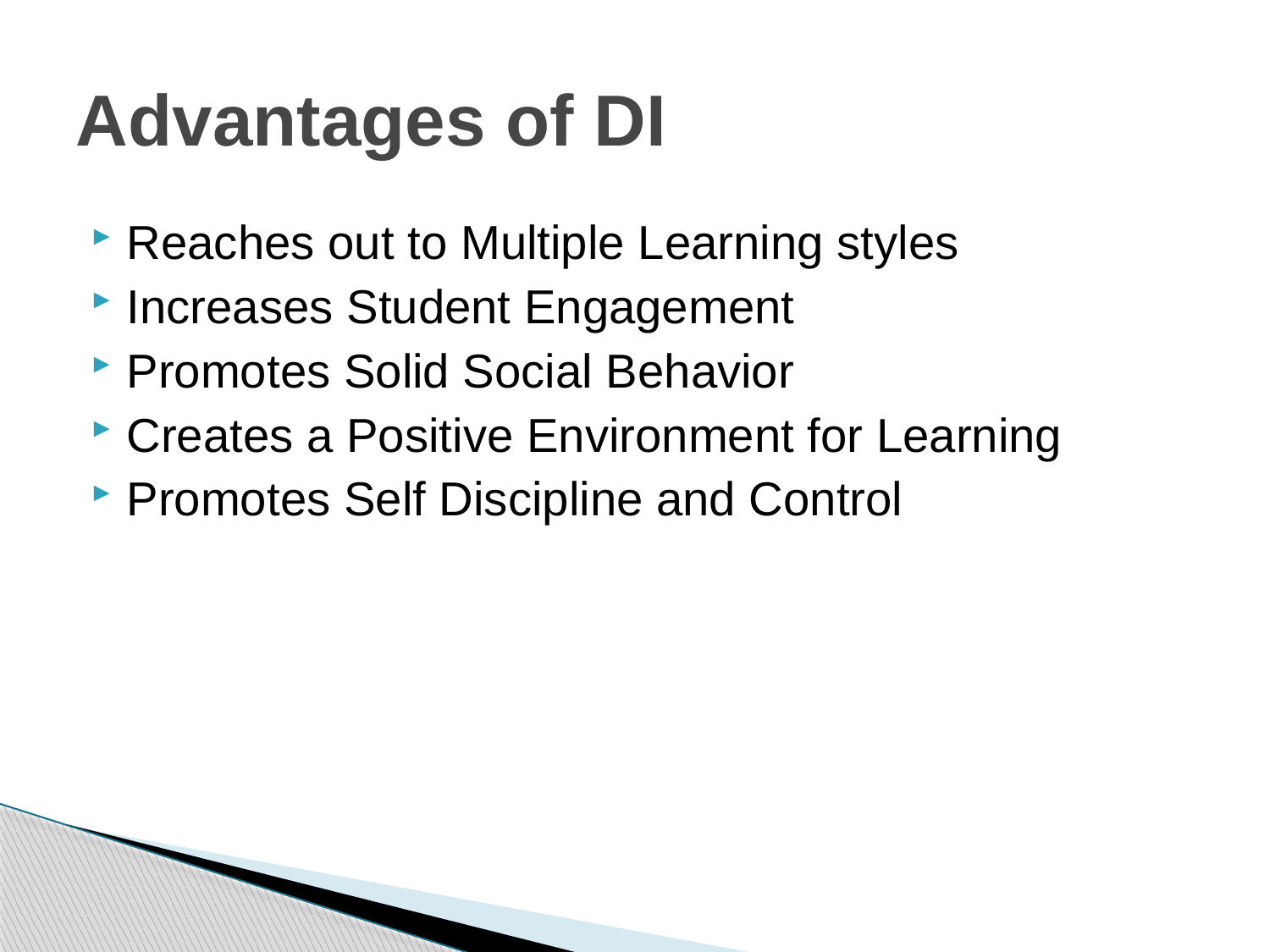

# Advantages of DI
Reaches out to Multiple Learning styles
Increases Student Engagement
Promotes Solid Social Behavior
Creates a Positive Environment for Learning
Promotes Self Discipline and Control